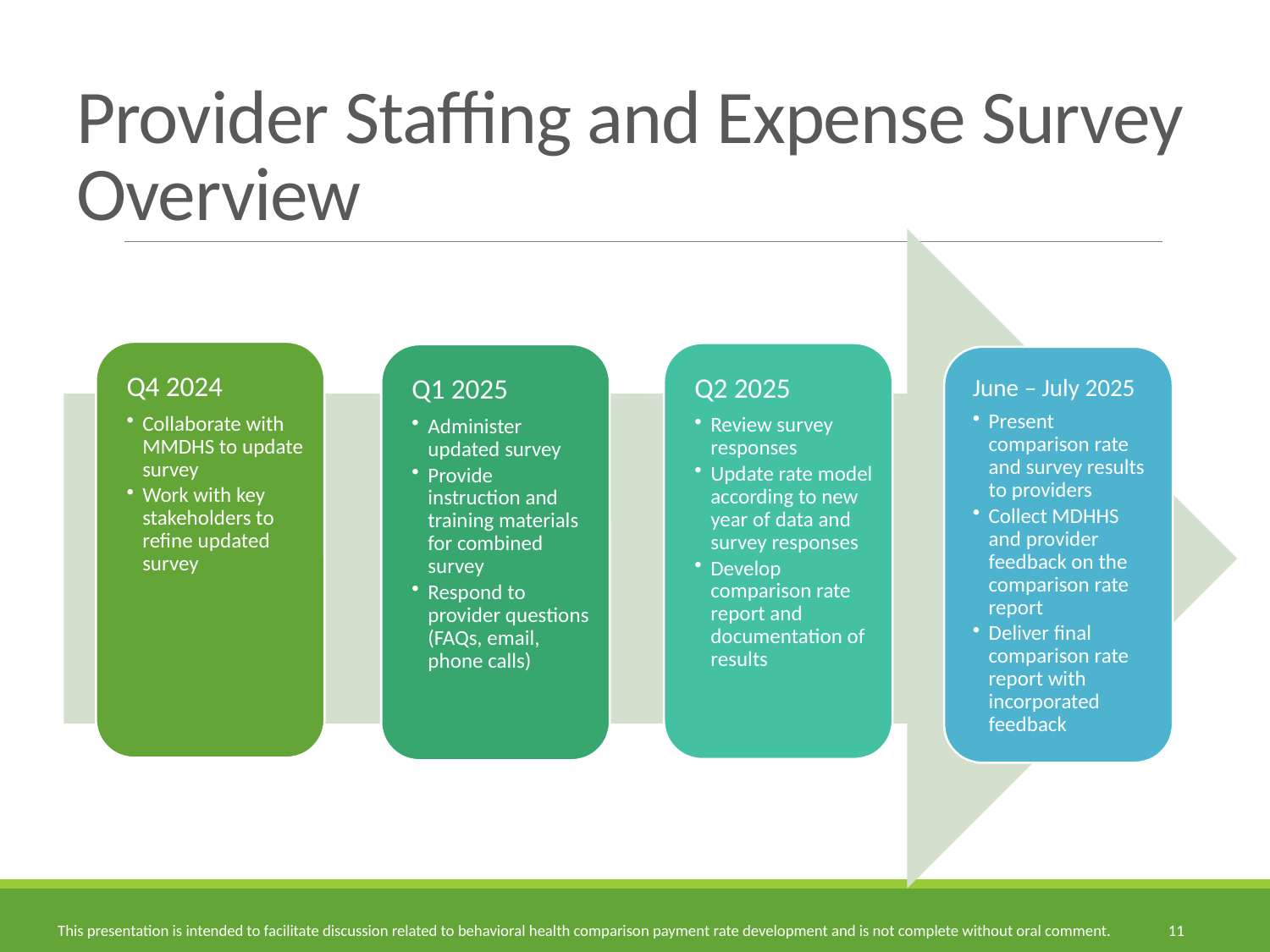

Q4 2024
Collaborate with MMDHS to update survey
Work with key stakeholders to refine updated survey
Q1 2025
Administer updated survey
Provide instruction and training materials for combined survey
Respond to provider questions (FAQs, email, phone calls)
Q2 2025
Review survey responses
Update rate model according to new year of data and survey responses
Develop comparison rate report and documentation of results
June – July 2025
Present comparison rate and survey results to providers
Collect MDHHS and provider feedback on the comparison rate report
Deliver final comparison rate report with incorporated feedback
# Provider Staffing and Expense Survey Overview
11
This presentation is intended to facilitate discussion related to behavioral health comparison payment rate development and is not complete without oral comment.